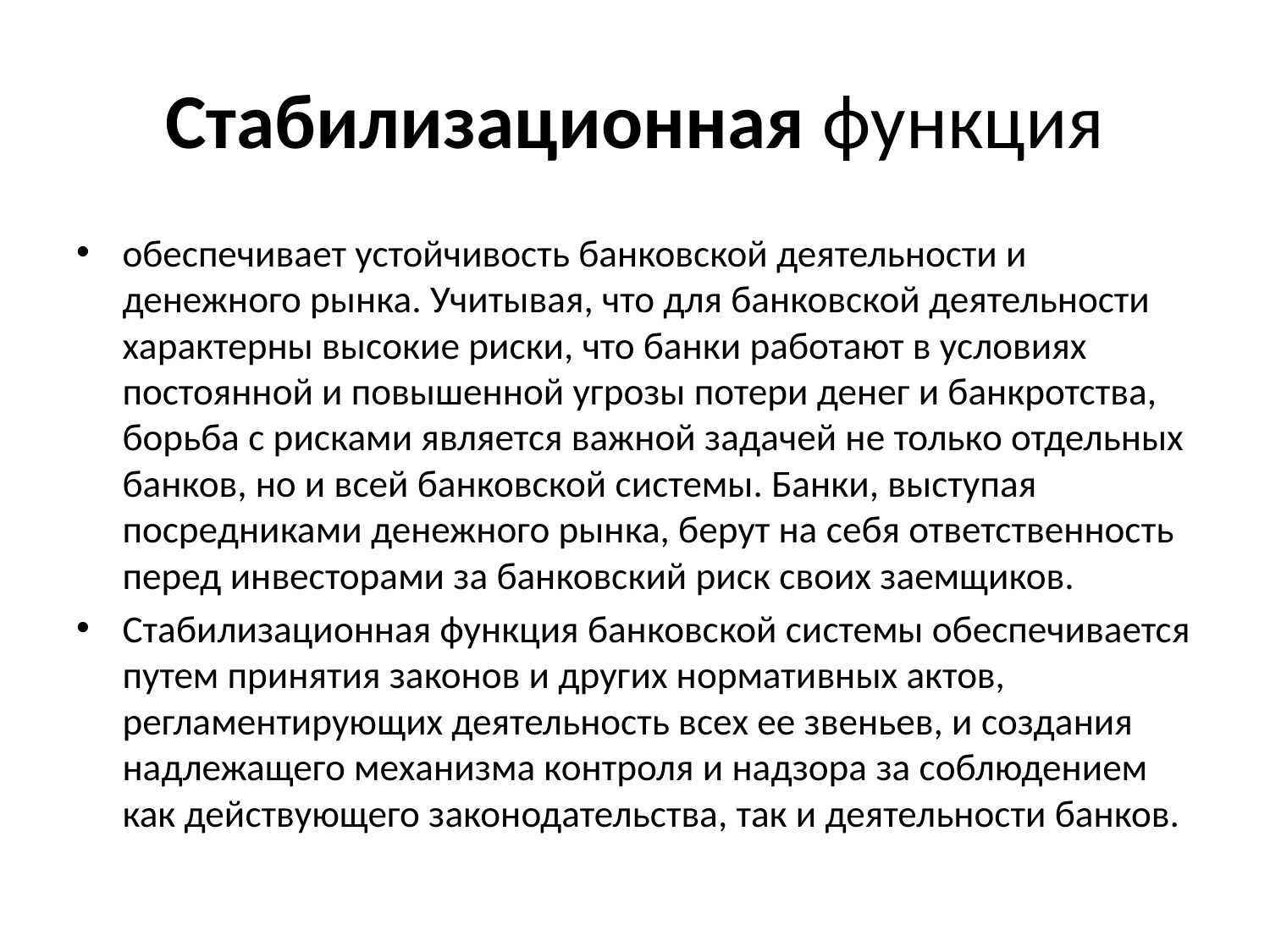

# Стабилизационная функция
обеспечивает устойчивость банковской деятельности и денежного рынка. Учитывая, что для банковской деятельности характерны высокие риски, что банки работают в условиях постоянной и повышенной угрозы потери денег и банкротства, борьба с рисками является важной задачей не только отдельных банков, но и всей банковской системы. Банки, выступая посредниками денежного рынка, берут на себя ответственность перед инвесторами за банковский риск своих заемщиков.
Стабилизационная функция банковской системы обеспечивается путем принятия законов и других нормативных актов, регламентирующих деятельность всех ее звеньев, и создания надлежащего механизма контроля и надзора за соблюдением как действующего законодательства, так и деятельности банков.